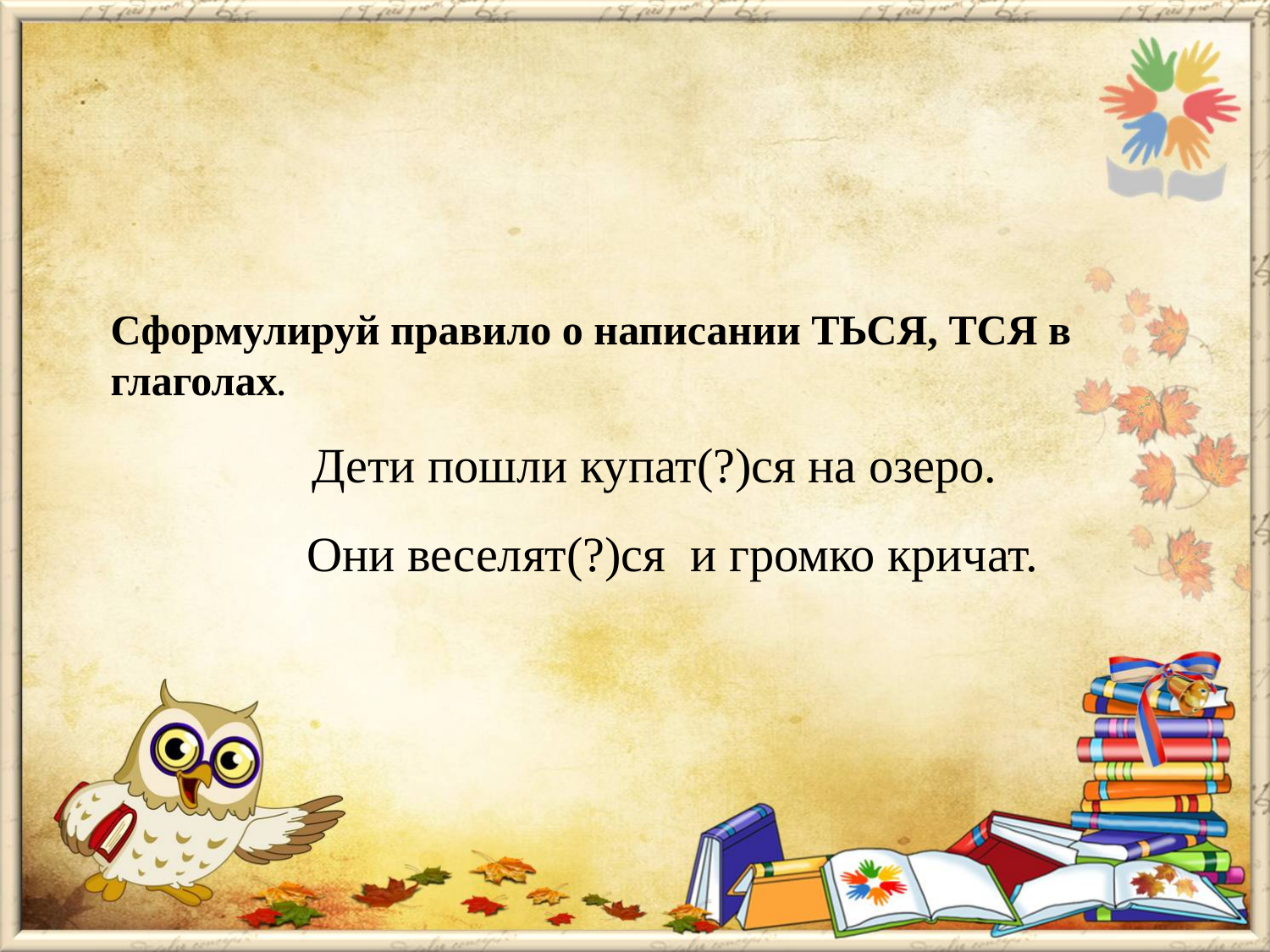

#
Сформулируй правило о написании ТЬСЯ, ТСЯ в глаголах.
                         Дети пошли купат(?)ся на озеро.
                Они веселят(?)ся  и громко кричат.